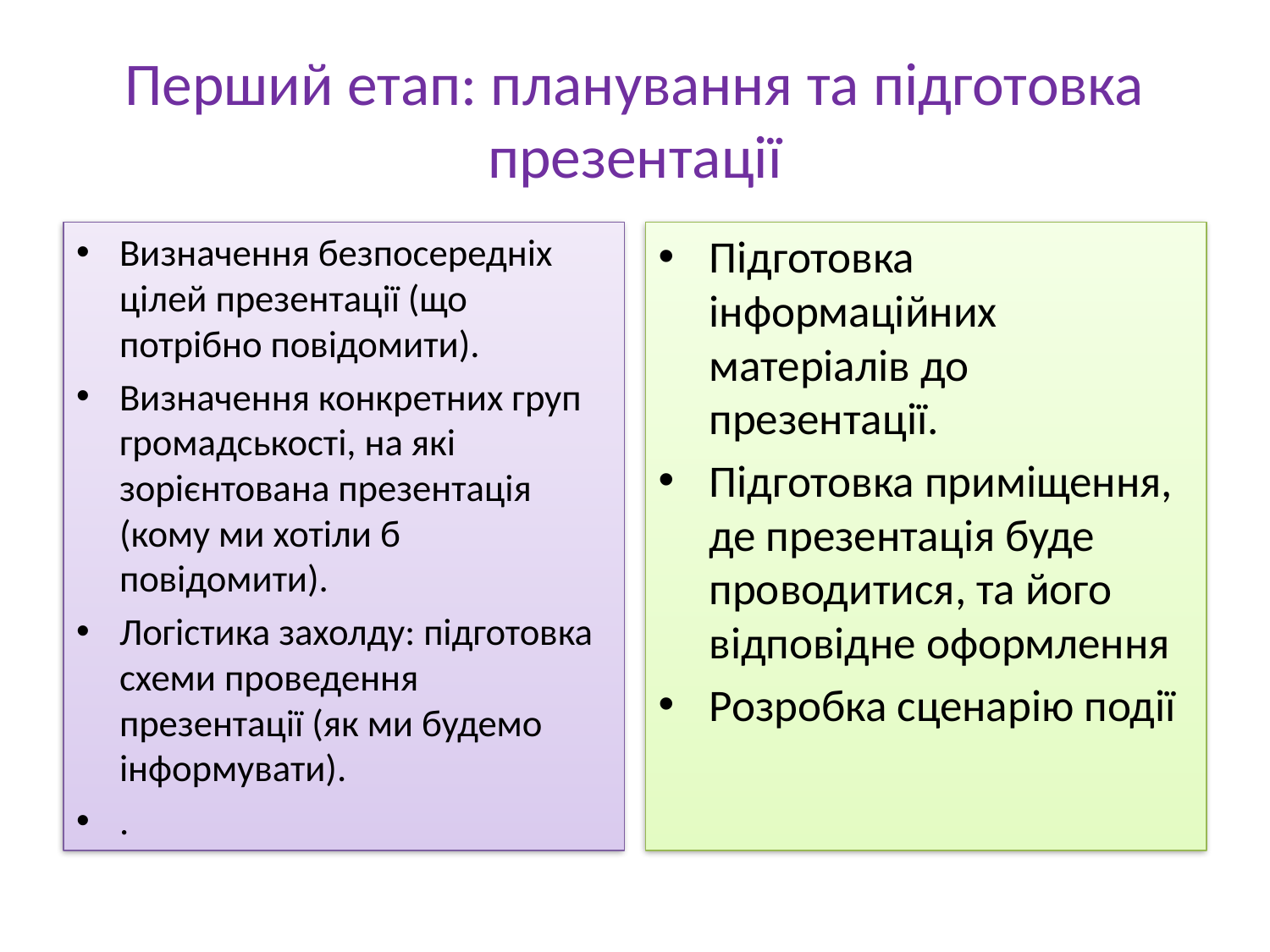

# Перший етап: планування та підготовка презентації
Визначення безпосередніх цілей презентації (що потрібно повідомити).
Визначення конкретних груп громадськості, на які зорієнтована презентація (кому ми хотіли б повідомити).
Логістика захолду: підготовка схеми проведення презентації (як ми будемо інформувати).
.
Підготовка інформаційних матеріалів до презентації.
Підготовка приміщення, де презентація буде проводитися, та його відповідне оформлення
Розробка сценарію події